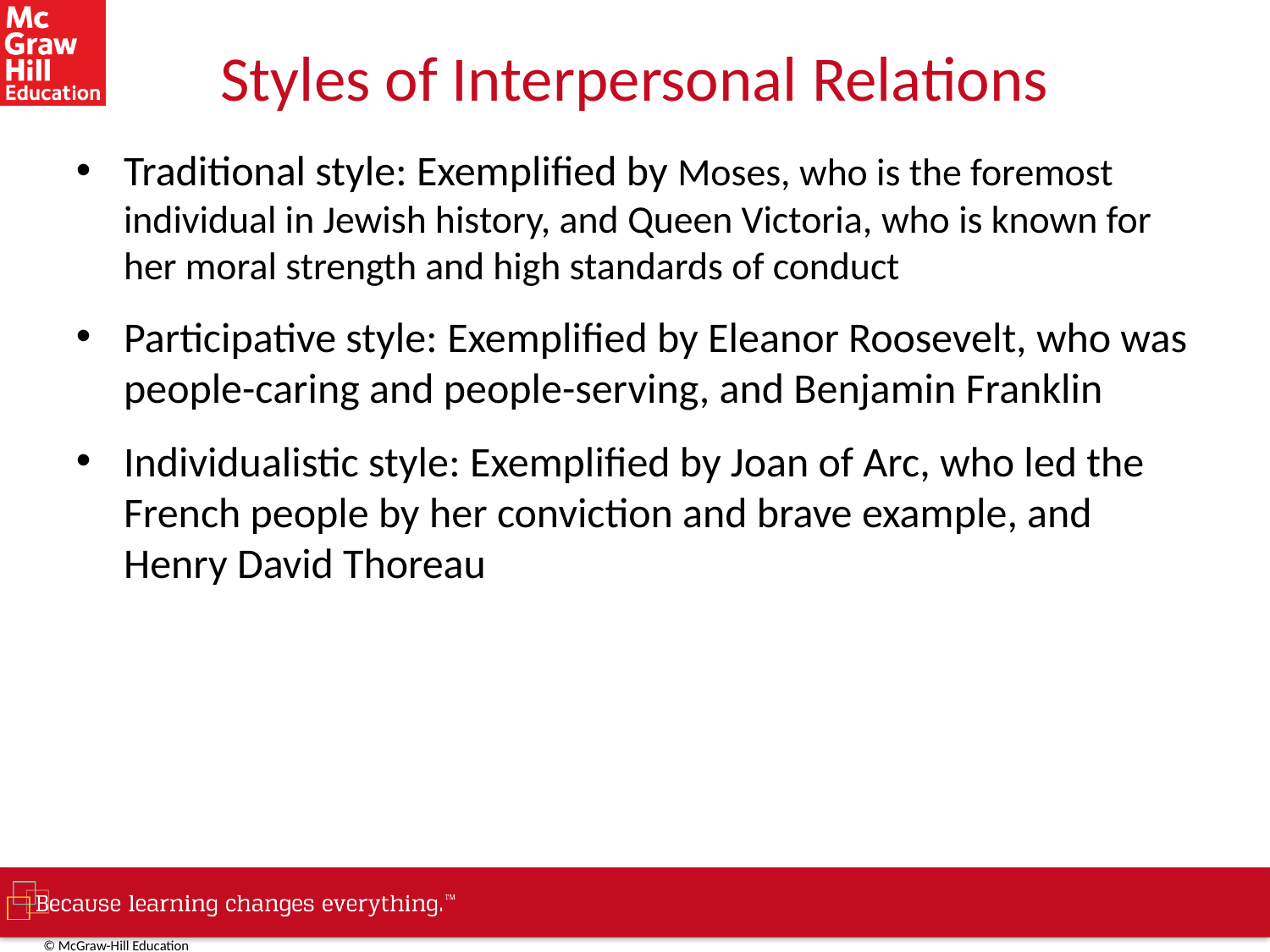

# Styles of Interpersonal Relations
Traditional style: Exemplified by Moses, who is the foremost individual in Jewish history, and Queen Victoria, who is known for her moral strength and high standards of conduct
Participative style: Exemplified by Eleanor Roosevelt, who was people-caring and people-serving, and Benjamin Franklin
Individualistic style: Exemplified by Joan of Arc, who led the French people by her conviction and brave example, and Henry David Thoreau